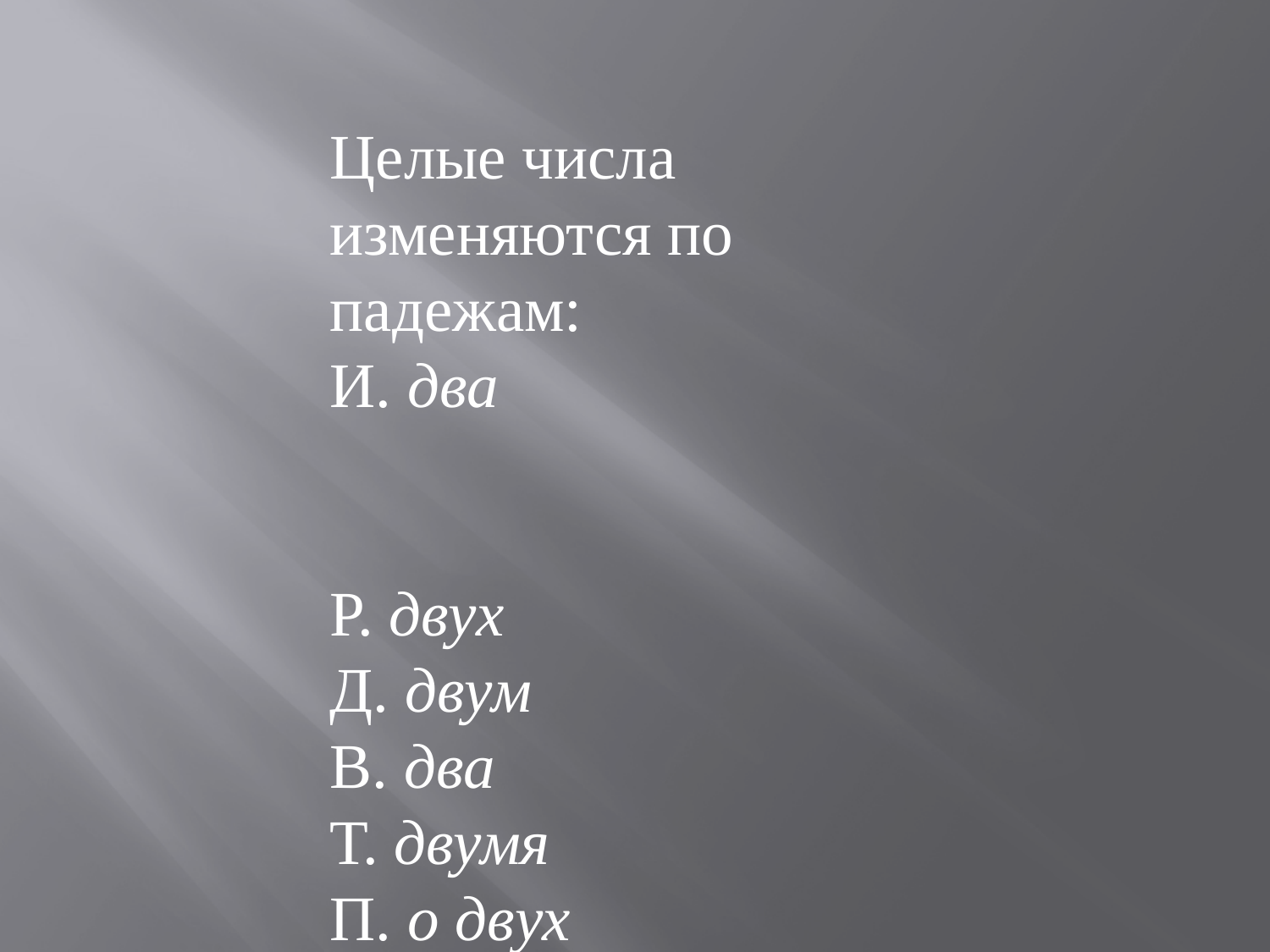

Целые числа изменяются по падежам:
И. два
Р. двух
Д. двум
В. два
Т. двумя
П. о двух
#